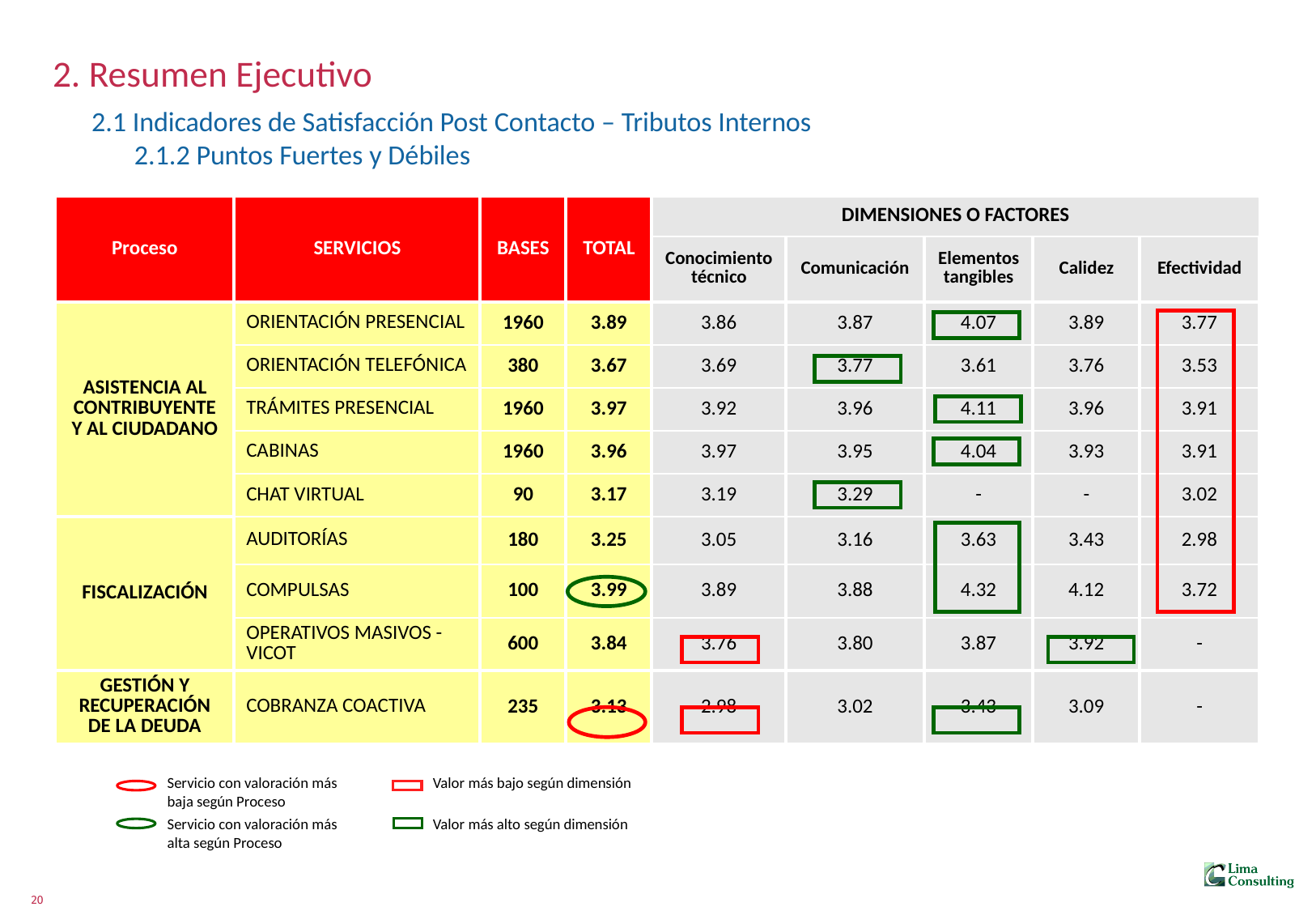

# 2. Resumen Ejecutivo 2.1 Indicadores de Satisfacción Post Contacto – Tributos Internos 2.1.2 Puntos Fuertes y Débiles
| Proceso | SERVICIOS | BASES | TOTAL | DIMENSIONES O FACTORES |  |  |  |  |
| --- | --- | --- | --- | --- | --- | --- | --- | --- |
|  |  |  |  | Conocimiento técnico | Comunicación | Elementos tangibles | Calidez | Efectividad |
| ASISTENCIA AL CONTRIBUYENTE Y AL CIUDADANO | ORIENTACIÓN PRESENCIAL | 1960 | 3.89 | 3.86 | 3.87 | 4.07 | 3.89 | 3.77 |
|  | ORIENTACIÓN TELEFÓNICA | 380 | 3.67 | 3.69 | 3.77 | 3.61 | 3.76 | 3.53 |
|  | TRÁMITES PRESENCIAL | 1960 | 3.97 | 3.92 | 3.96 | 4.11 | 3.96 | 3.91 |
|  | CABINAS | 1960 | 3.96 | 3.97 | 3.95 | 4.04 | 3.93 | 3.91 |
|  | CHAT VIRTUAL | 90 | 3.17 | 3.19 | 3.29 | - | - | 3.02 |
| FISCALIZACIÓN | AUDITORÍAS | 180 | 3.25 | 3.05 | 3.16 | 3.63 | 3.43 | 2.98 |
|  | COMPULSAS | 100 | 3.99 | 3.89 | 3.88 | 4.32 | 4.12 | 3.72 |
|  | OPERATIVOS MASIVOS - VICOT | 600 | 3.84 | 3.76 | 3.80 | 3.87 | 3.92 | - |
| GESTIÓN Y RECUPERACIÓN DE LA DEUDA | COBRANZA COACTIVA | 235 | 3.13 | 2.98 | 3.02 | 3.43 | 3.09 | - |

Servicio con valoración más baja según Proceso
Valor más bajo según dimensión

Servicio con valoración más alta según Proceso
Valor más alto según dimensión